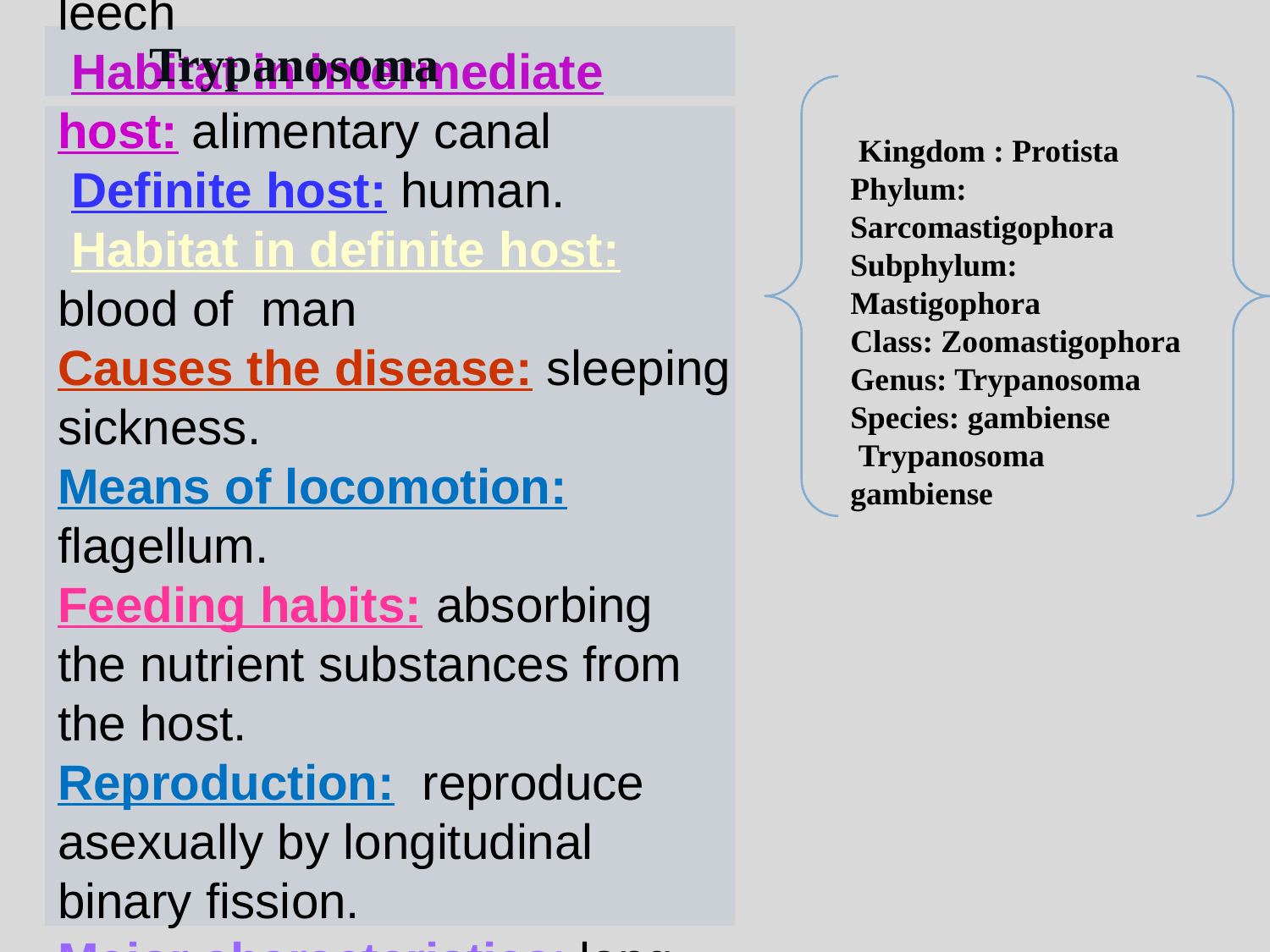

Trypanosoma
Kingdom : Protista
Phylum: Sarcomastigophora
Subphylum: Mastigophora
Class: Zoomastigophora
Genus: Trypanosoma
Species: gambiense
 Trypanosoma gambiense

Intermediate host: insect or leech
 Habitat in intermediate host: alimentary canal
 Definite host: human.
 Habitat in definite host: blood of  man
Causes the disease: sleeping sickness.
Means of locomotion: flagellum.
Feeding habits: absorbing the nutrient subs­tances from the host.
Reproduction:  reproduce asexually by longitudinal binary fission.
Major characteristics: long slender, undulating a whip-like flagellum.